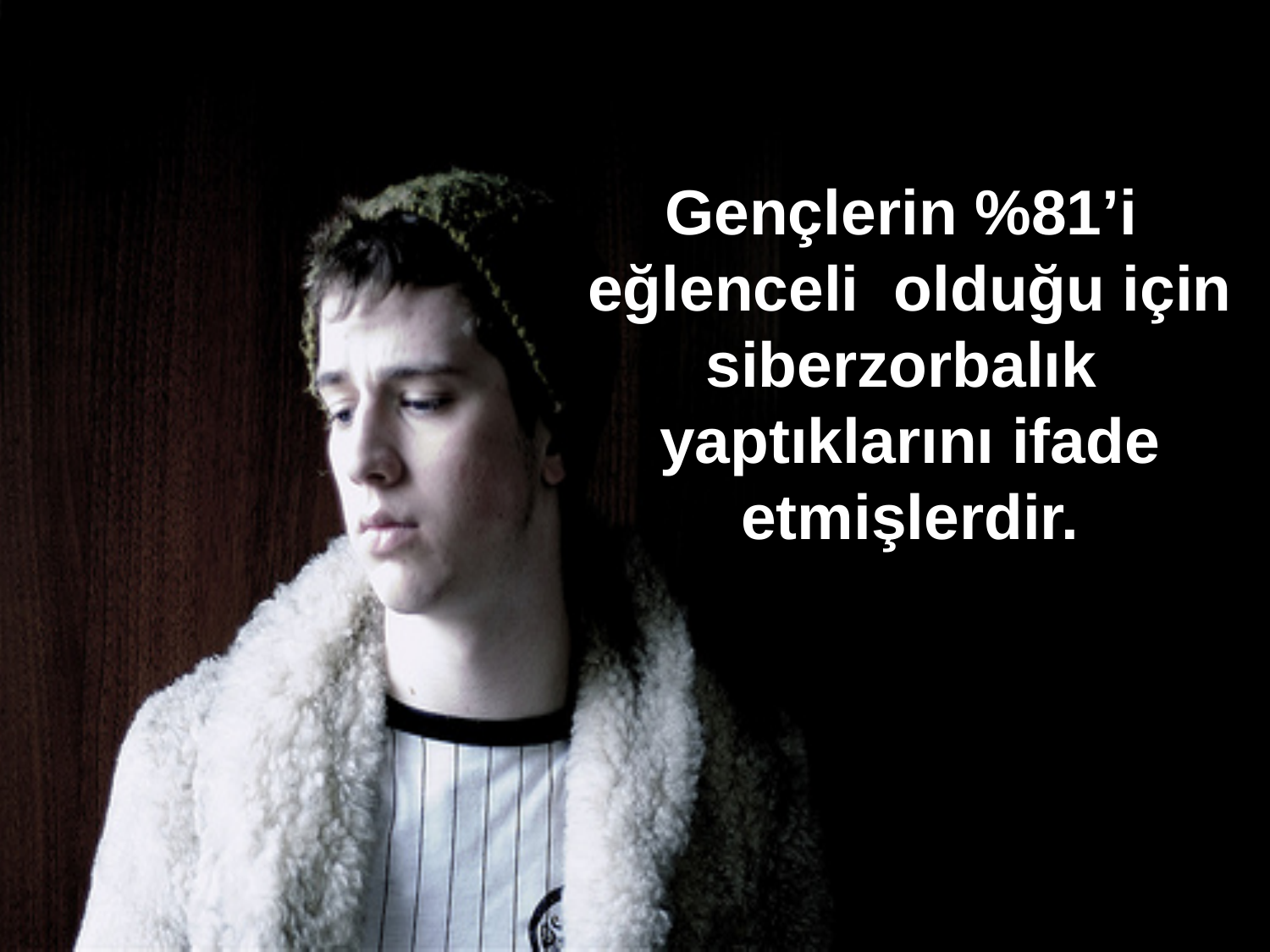

Gençlerin %81’i  eğlenceli  olduğu için siberzorbalık  yaptıklarını ifade etmişlerdir.